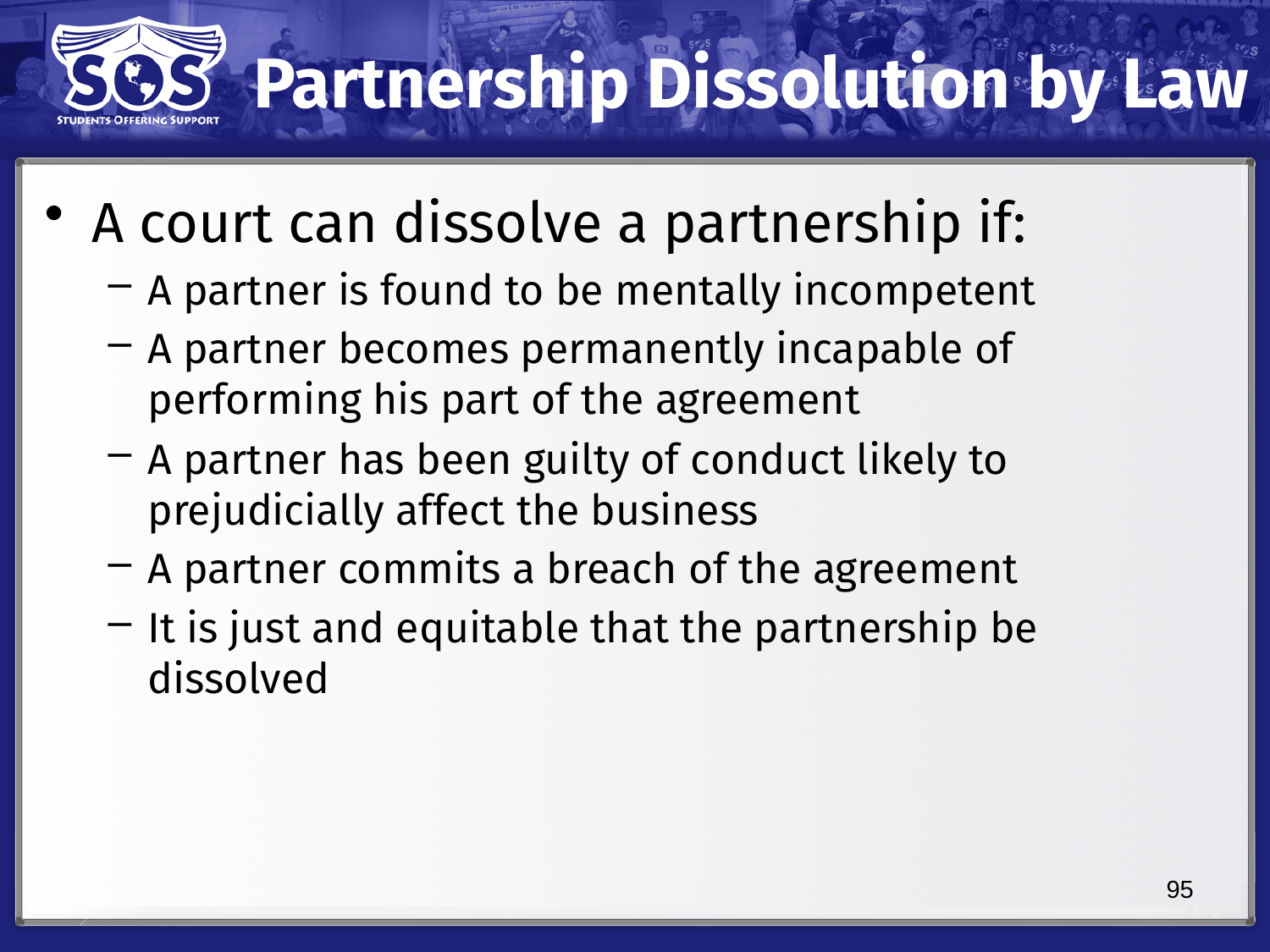

# Partnership Dissolution by Law
A court can dissolve a partnership if:
A partner is found to be mentally incompetent
A partner becomes permanently incapable of performing his part of the agreement
A partner has been guilty of conduct likely to prejudicially affect the business
A partner commits a breach of the agreement
It is just and equitable that the partnership be dissolved
95